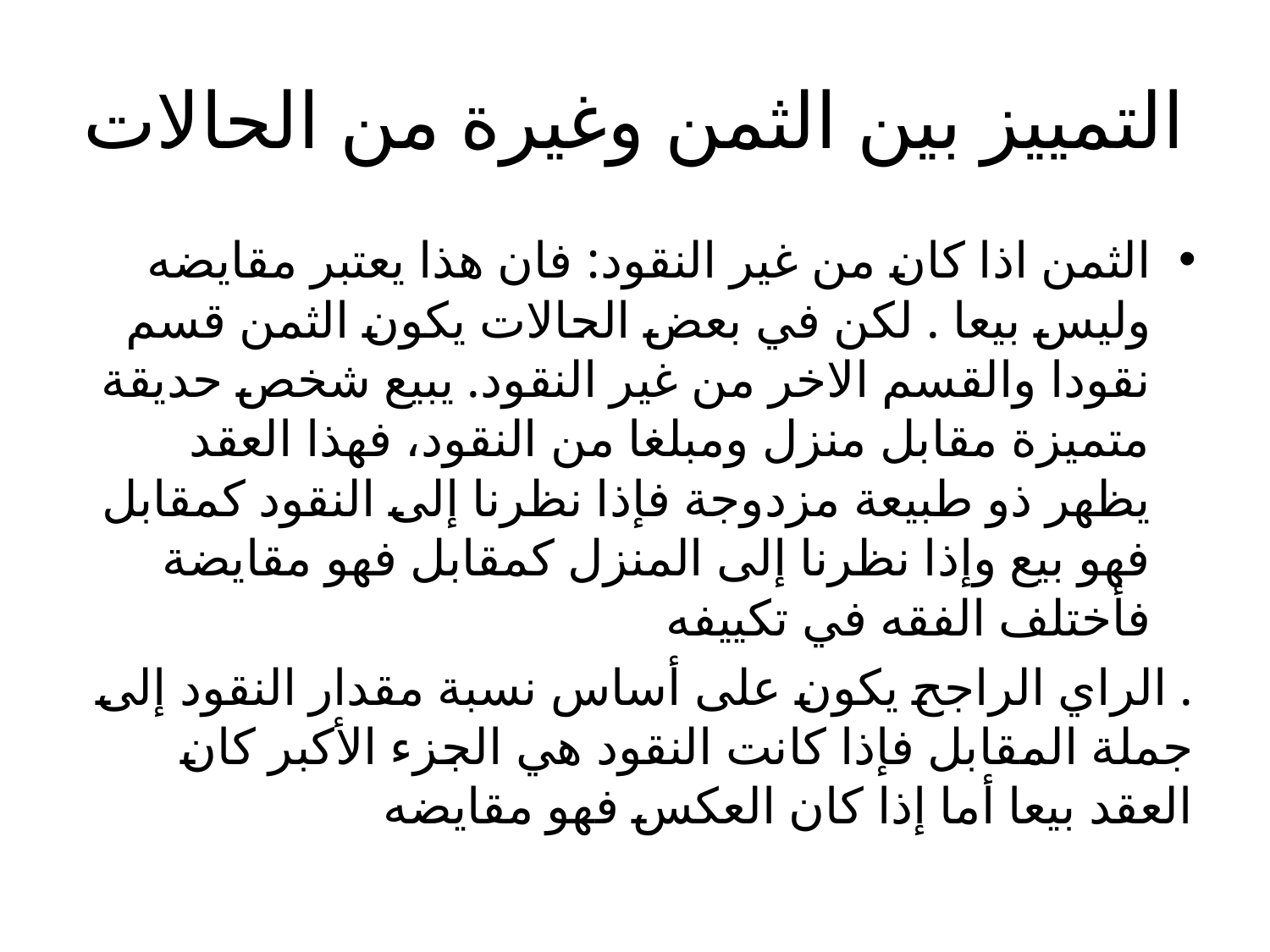

# التمييز بين الثمن وغيرة من الحالات
الثمن اذا كان من غير النقود: فان هذا يعتبر مقايضه وليس بيعا . لكن في بعض الحالات يكون الثمن قسم نقودا والقسم الاخر من غير النقود. يبيع شخص حديقة متميزة مقابل منزل ومبلغا من النقود، فهذا العقد يظهر ذو طبيعة مزدوجة فإذا نظرنا إلى النقود كمقابل فهو بيع وإذا نظرنا إلى المنزل كمقابل فهو مقايضة فأختلف الفقه في تكييفه
. الراي الراجح يكون على أساس نسبة مقدار النقود إلى جملة المقابل فإذا كانت النقود هي الجزء الأكبر كان العقد بيعا أما إذا كان العكس فهو مقايضه